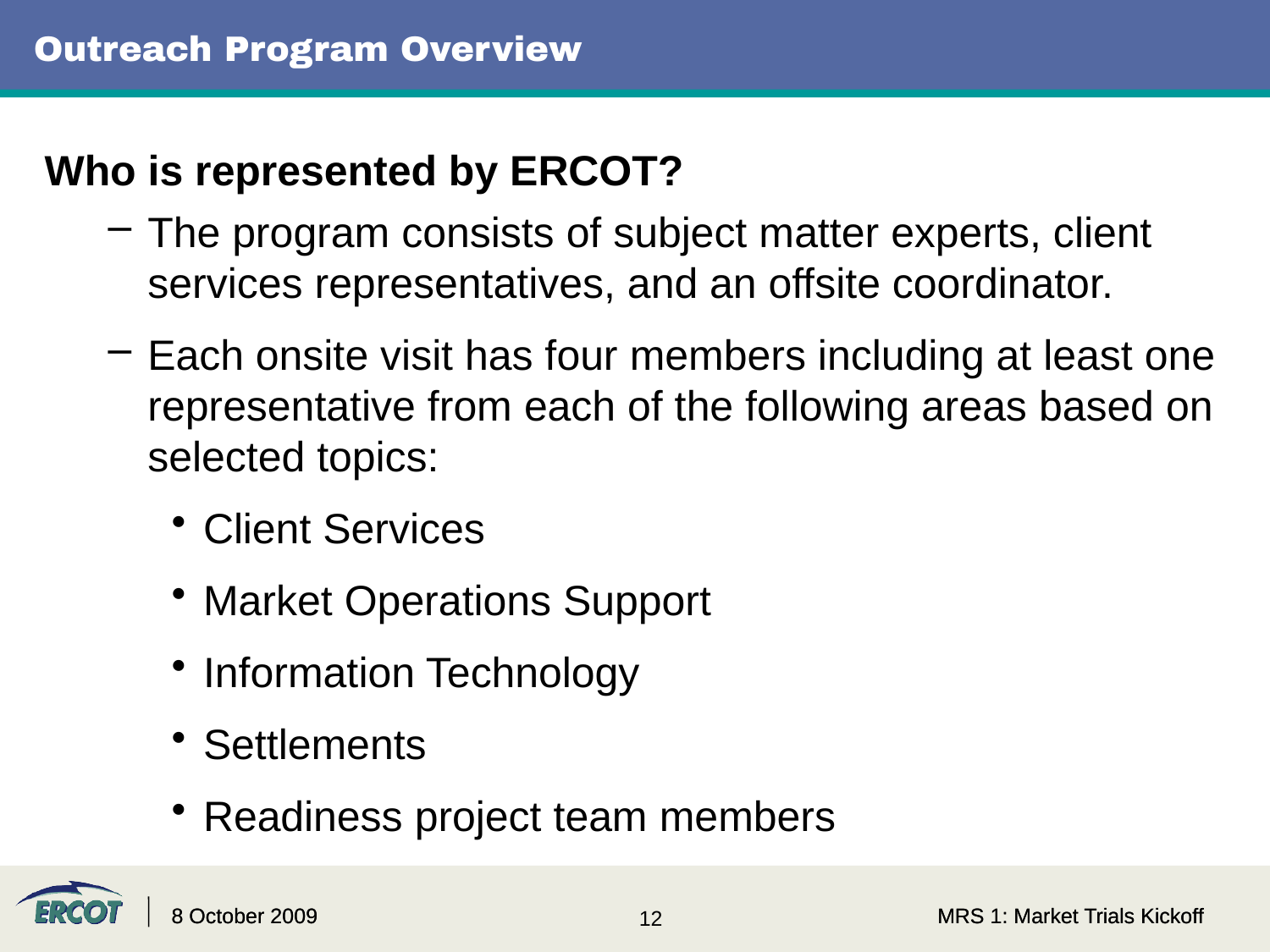

# Outreach Program Overview
Who is represented by ERCOT?
The program consists of subject matter experts, client services representatives, and an offsite coordinator.
Each onsite visit has four members including at least one representative from each of the following areas based on selected topics:
Client Services
Market Operations Support
Information Technology
Settlements
Readiness project team members

8 October 2009
8 October 2009
MRS 1: Market Trials Kickoff
MRS 1: Market Trials Kickoff